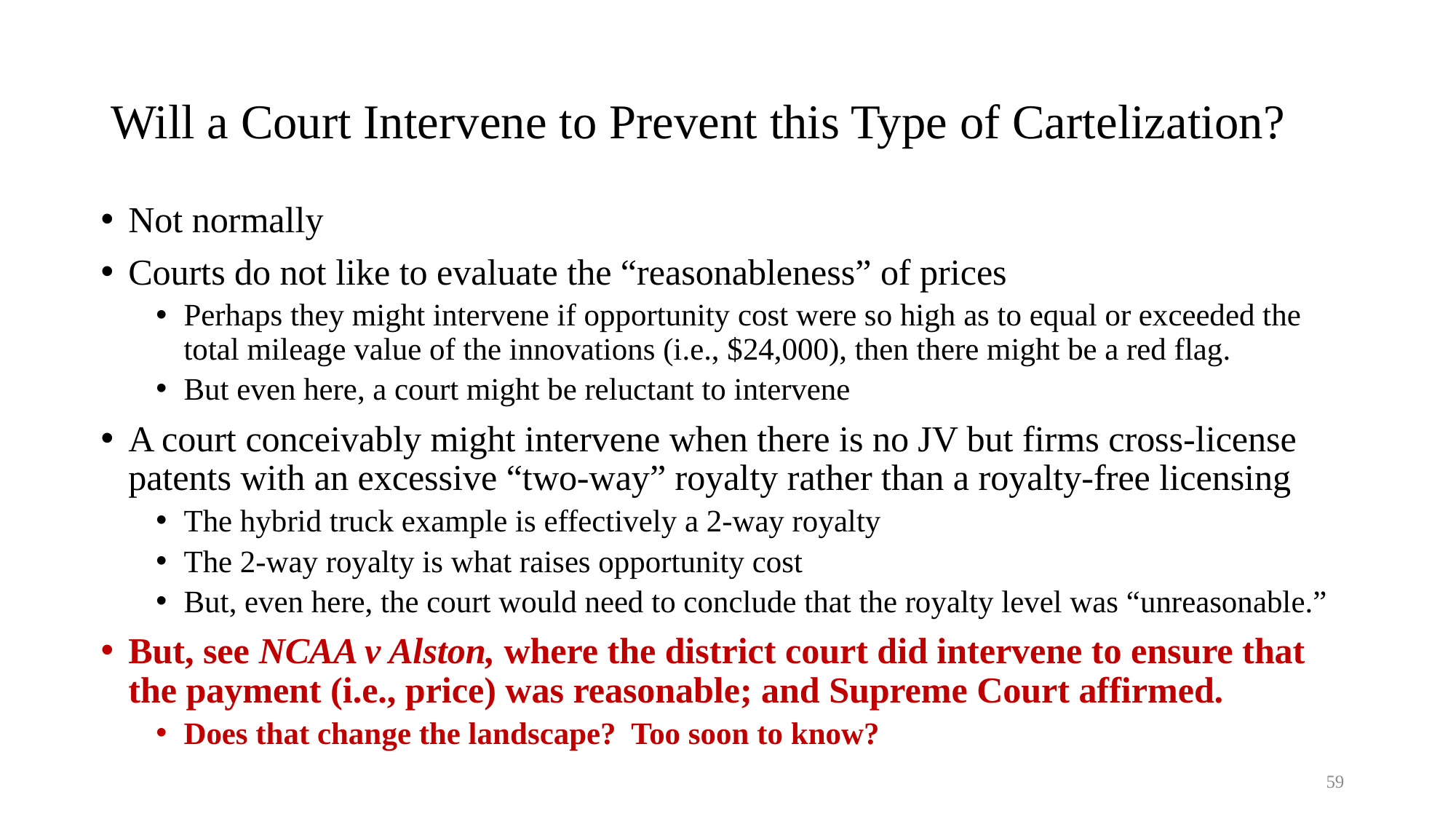

# Will a Court Intervene to Prevent this Type of Cartelization?
Not normally
Courts do not like to evaluate the “reasonableness” of prices
Perhaps they might intervene if opportunity cost were so high as to equal or exceeded the total mileage value of the innovations (i.e., $24,000), then there might be a red flag.
But even here, a court might be reluctant to intervene
A court conceivably might intervene when there is no JV but firms cross-license patents with an excessive “two-way” royalty rather than a royalty-free licensing
The hybrid truck example is effectively a 2-way royalty
The 2-way royalty is what raises opportunity cost
But, even here, the court would need to conclude that the royalty level was “unreasonable.”
But, see NCAA v Alston, where the district court did intervene to ensure that the payment (i.e., price) was reasonable; and Supreme Court affirmed.
Does that change the landscape?  Too soon to know?

59